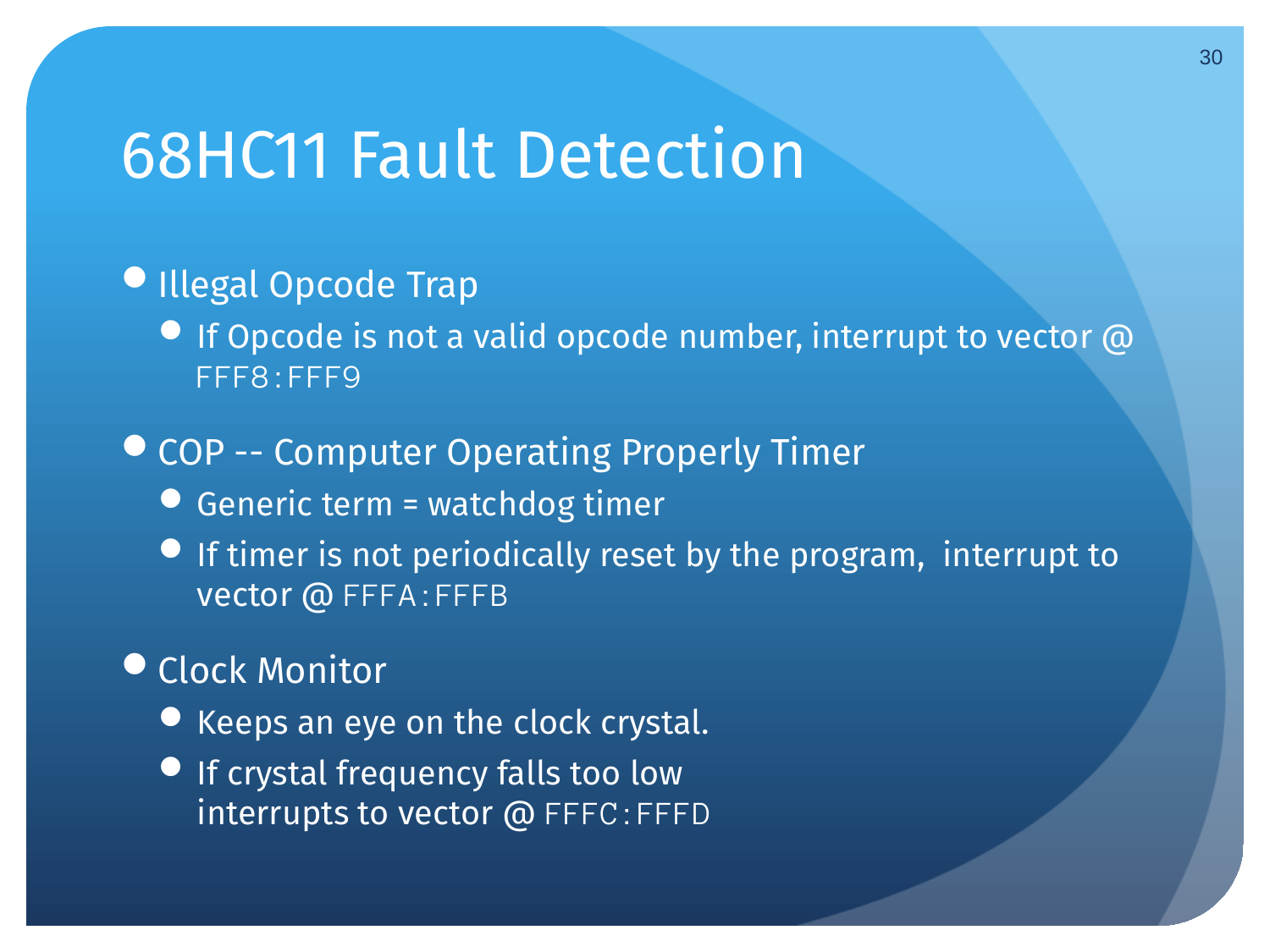

30
# 68HC11 Fault Detection
Illegal Opcode Trap
If Opcode is not a valid opcode number, interrupt to vector @ FFF8:FFF9
COP -- Computer Operating Properly Timer
Generic term = watchdog timer
If timer is not periodically reset by the program,  interrupt to vector @ FFFA:FFFB
Clock Monitor
Keeps an eye on the clock crystal.
If crystal frequency falls too low
interrupts to vector @ FFFC:FFFD